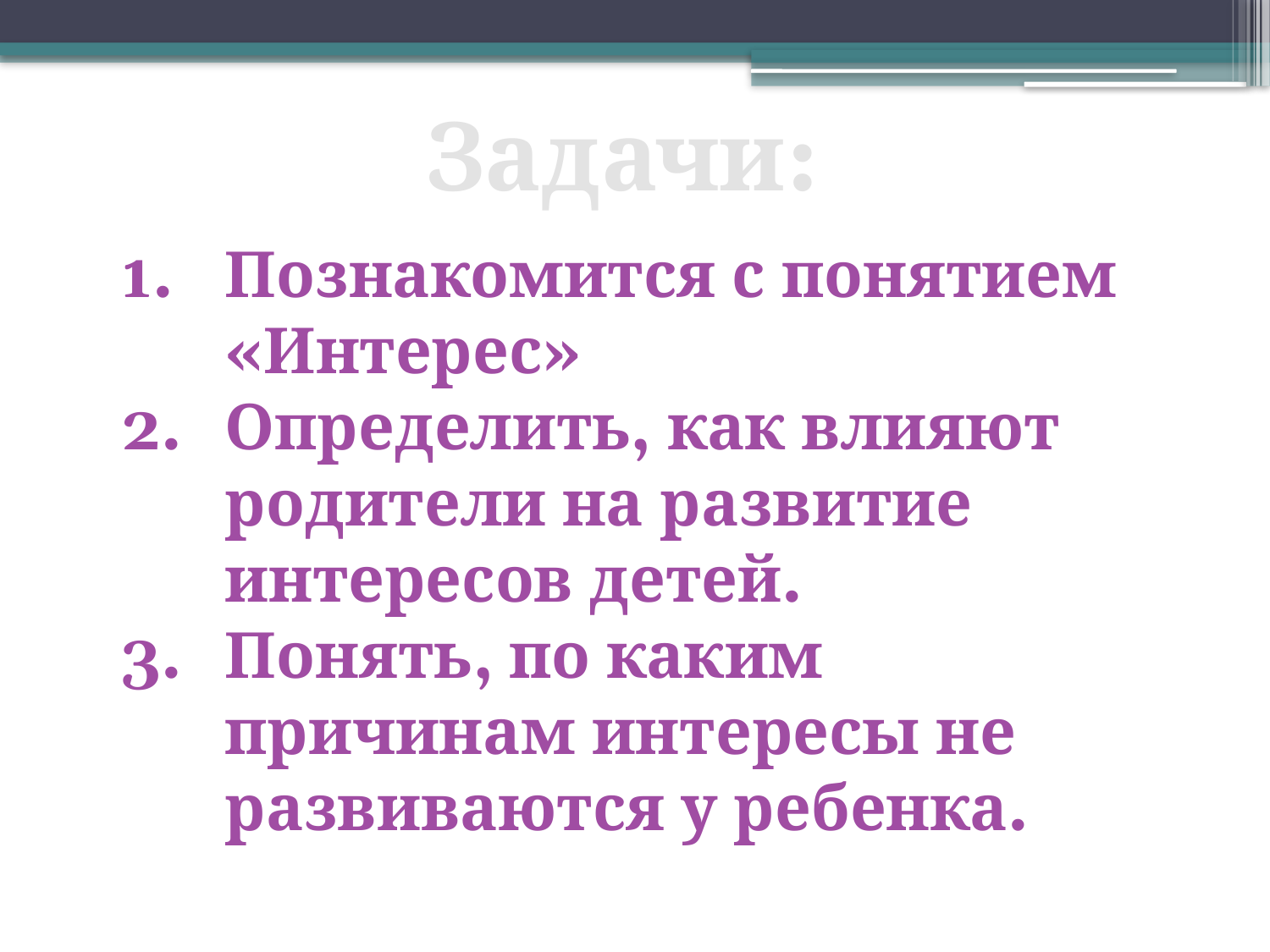

Задачи:
Познакомится с понятием «Интерес»
Определить, как влияют родители на развитие интересов детей.
Понять, по каким причинам интересы не развиваются у ребенка.